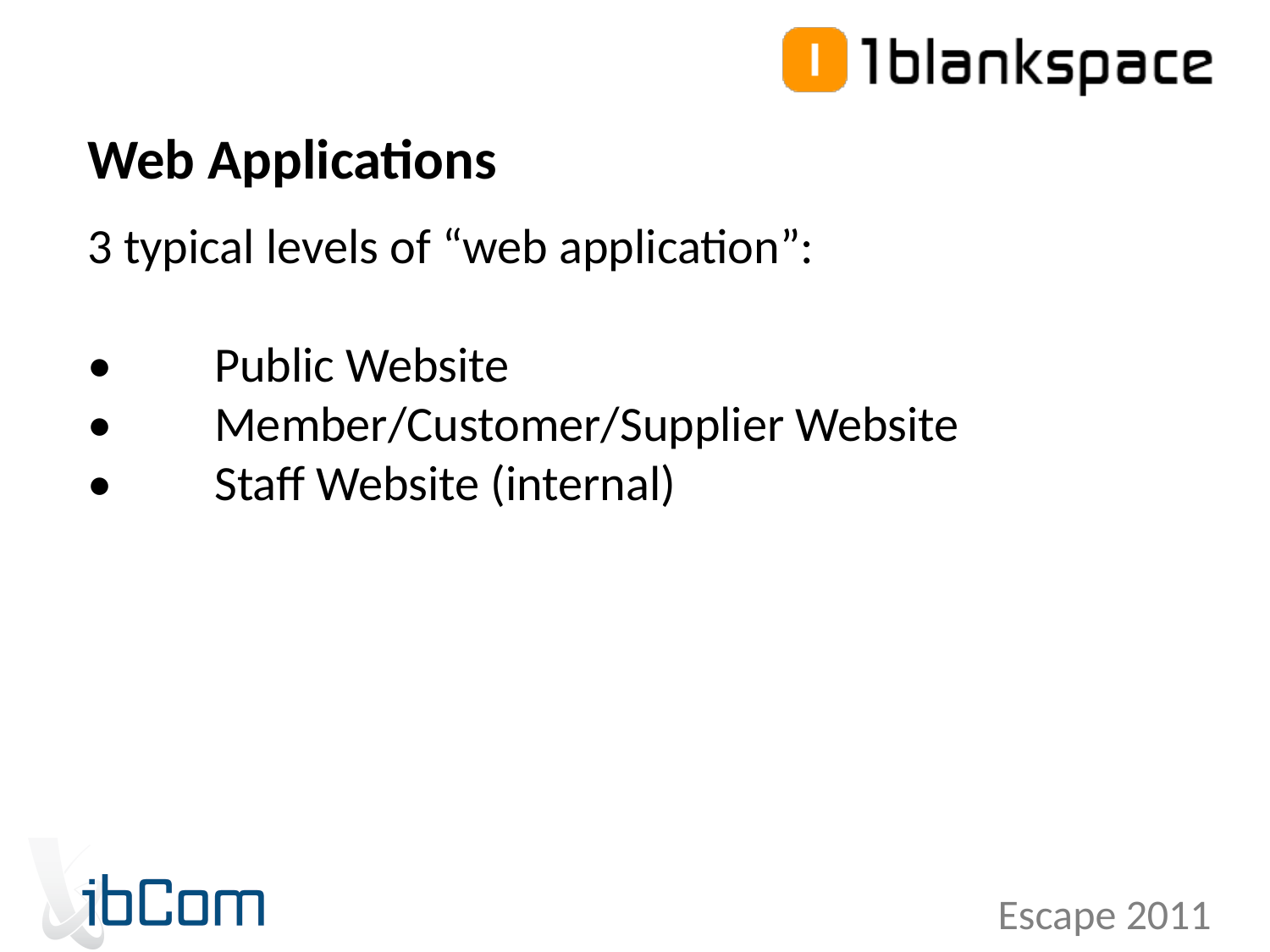

Web Applications
# 3 typical levels of “web application”: •	Public Website •	Member/Customer/Supplier Website •	Staff Website (internal)